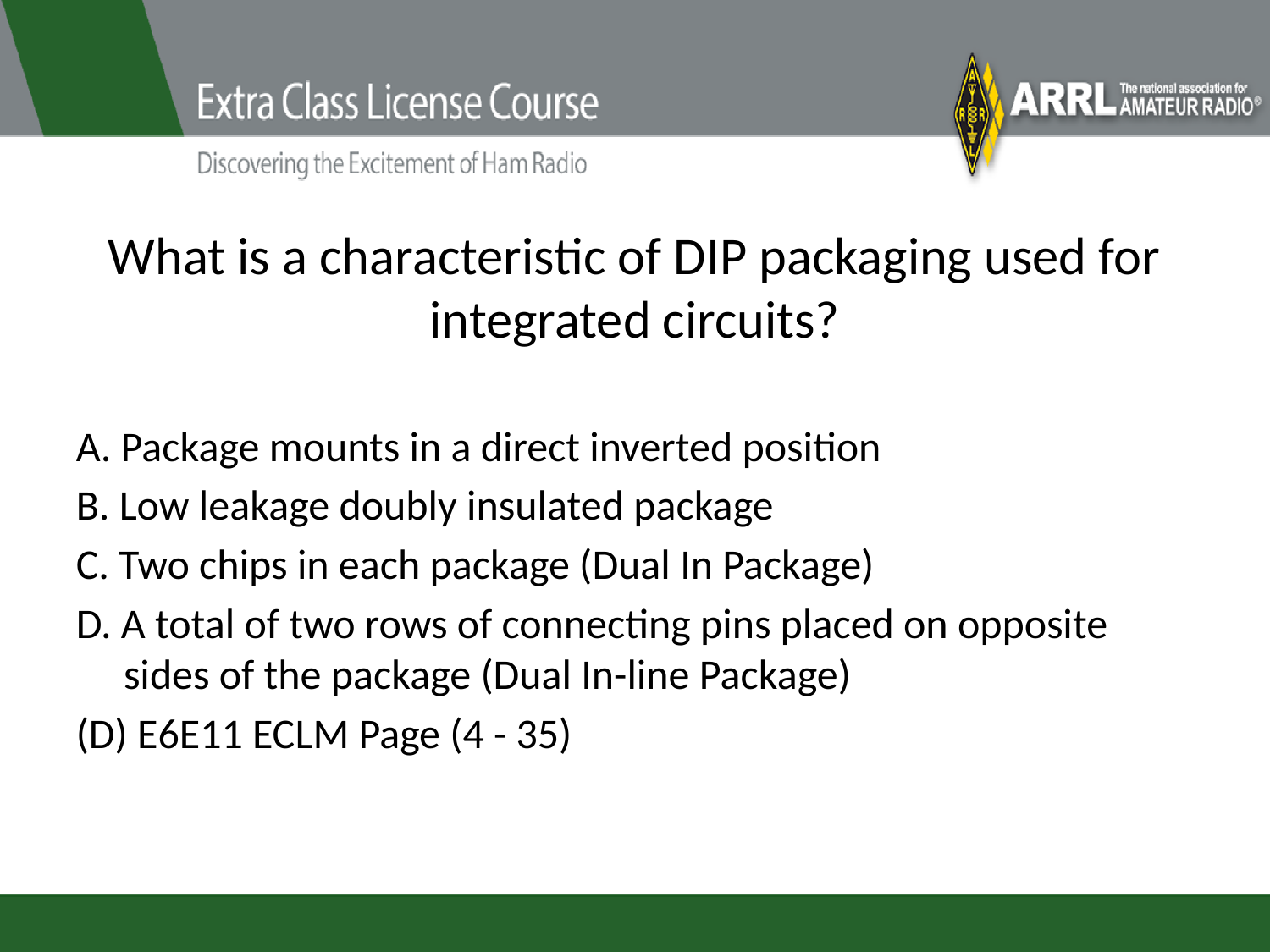

# What is a characteristic of DIP packaging used for integrated circuits?
A. Package mounts in a direct inverted position
B. Low leakage doubly insulated package
C. Two chips in each package (Dual In Package)
D. A total of two rows of connecting pins placed on opposite sides of the package (Dual In-line Package)
(D) E6E11 ECLM Page (4 - 35)